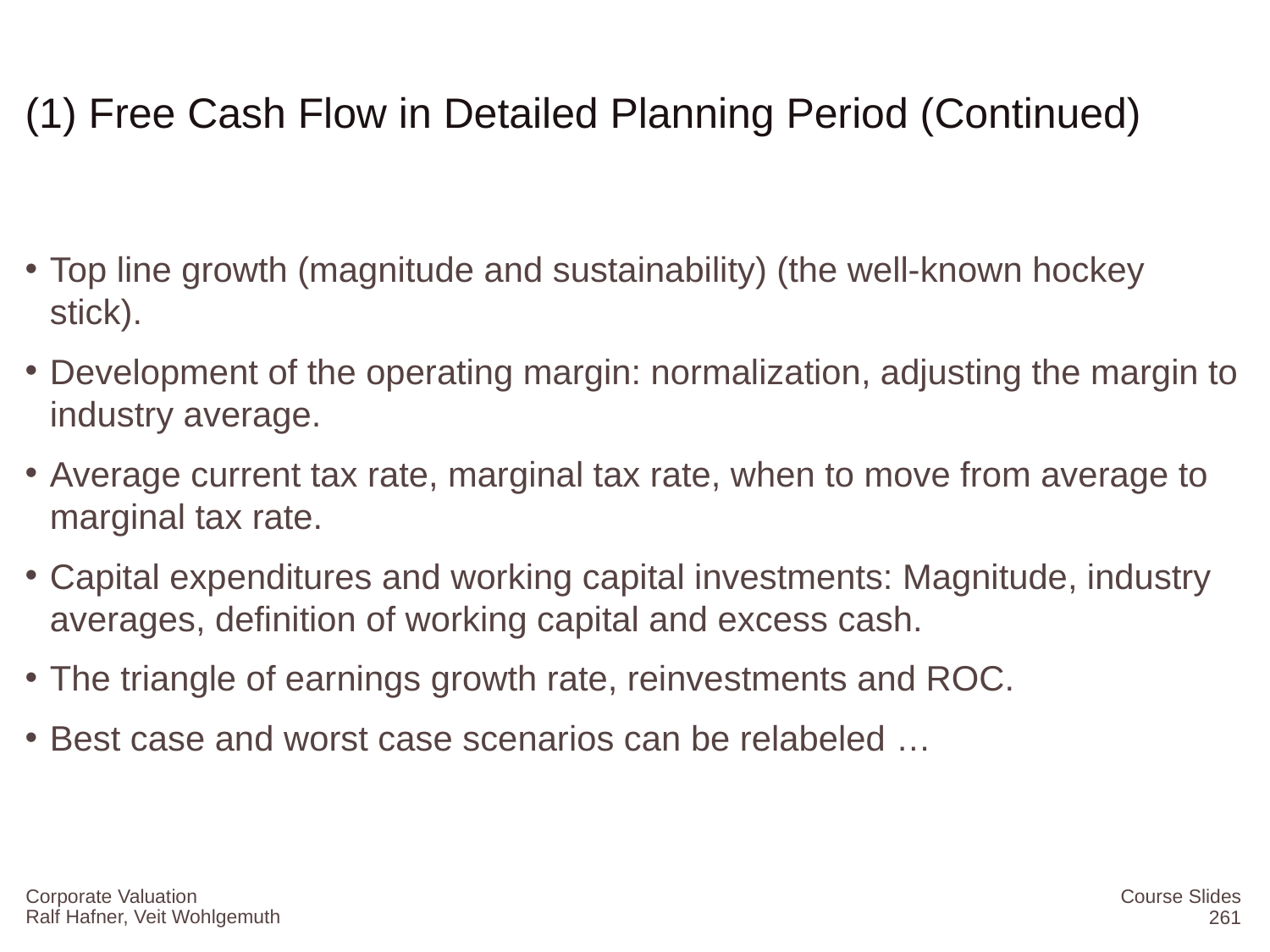

# (1) Free Cash Flow in Detailed Planning Period (Continued)
Top line growth (magnitude and sustainability) (the well-known hockey stick).
Development of the operating margin: normalization, adjusting the margin to industry average.
Average current tax rate, marginal tax rate, when to move from average to marginal tax rate.
Capital expenditures and working capital investments: Magnitude, industry averages, definition of working capital and excess cash.
The triangle of earnings growth rate, reinvestments and ROC.
Best case and worst case scenarios can be relabeled …
Corporate Valuation
Course Slides
261